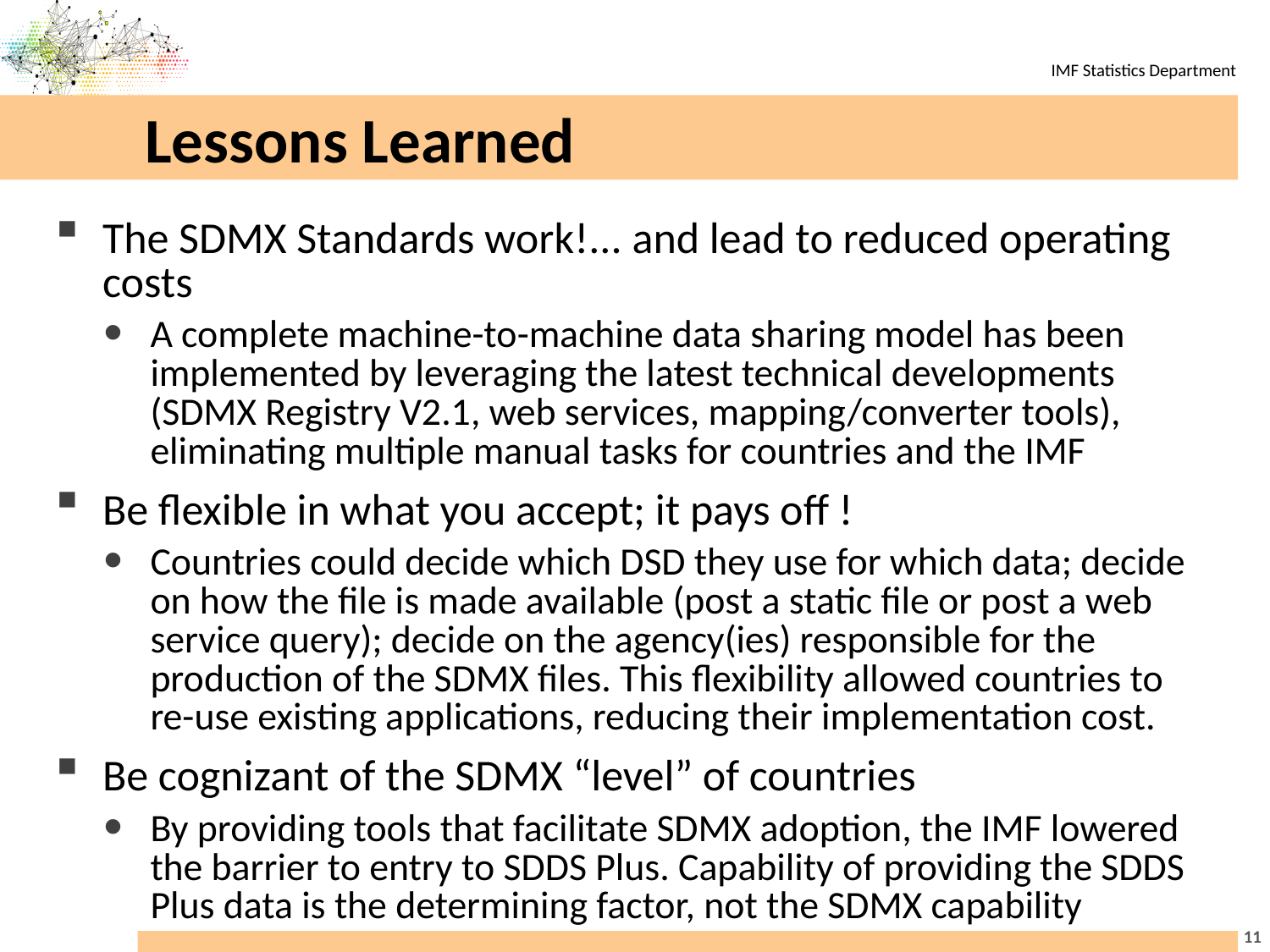

# Lessons Learned
The SDMX Standards work!... and lead to reduced operating costs
A complete machine-to-machine data sharing model has been implemented by leveraging the latest technical developments (SDMX Registry V2.1, web services, mapping/converter tools), eliminating multiple manual tasks for countries and the IMF
Be flexible in what you accept; it pays off !
Countries could decide which DSD they use for which data; decide on how the file is made available (post a static file or post a web service query); decide on the agency(ies) responsible for the production of the SDMX files. This flexibility allowed countries to re-use existing applications, reducing their implementation cost.
Be cognizant of the SDMX “level” of countries
By providing tools that facilitate SDMX adoption, the IMF lowered the barrier to entry to SDDS Plus. Capability of providing the SDDS Plus data is the determining factor, not the SDMX capability
11